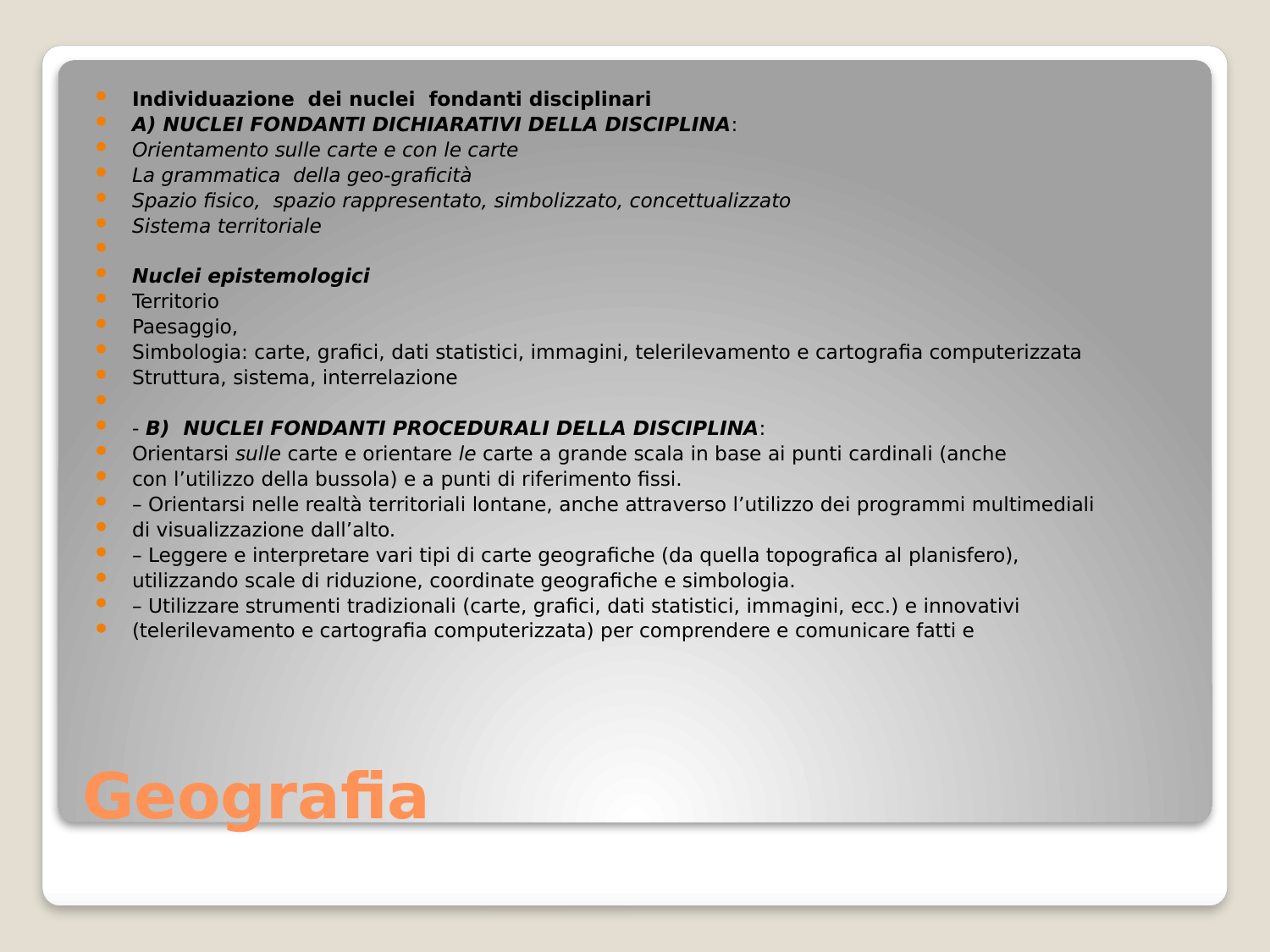

Individuazione  dei nuclei  fondanti disciplinari
A) NUCLEI FONDANTI DICHIARATIVI DELLA DISCIPLINA:
Orientamento sulle carte e con le carte
La grammatica  della geo-graficità
Spazio fisico,  spazio rappresentato, simbolizzato, concettualizzato
Sistema territoriale

Nuclei epistemologici
Territorio
Paesaggio,
Simbologia: carte, grafici, dati statistici, immagini, telerilevamento e cartografia computerizzata
Struttura, sistema, interrelazione

- B)  NUCLEI FONDANTI PROCEDURALI DELLA DISCIPLINA:
Orientarsi sulle carte e orientare le carte a grande scala in base ai punti cardinali (anche
con l’utilizzo della bussola) e a punti di riferimento fissi.
– Orientarsi nelle realtà territoriali lontane, anche attraverso l’utilizzo dei programmi multimediali
di visualizzazione dall’alto.
– Leggere e interpretare vari tipi di carte geografiche (da quella topografica al planisfero),
utilizzando scale di riduzione, coordinate geografiche e simbologia.
– Utilizzare strumenti tradizionali (carte, grafici, dati statistici, immagini, ecc.) e innovativi
(telerilevamento e cartografia computerizzata) per comprendere e comunicare fatti e

# Geografia